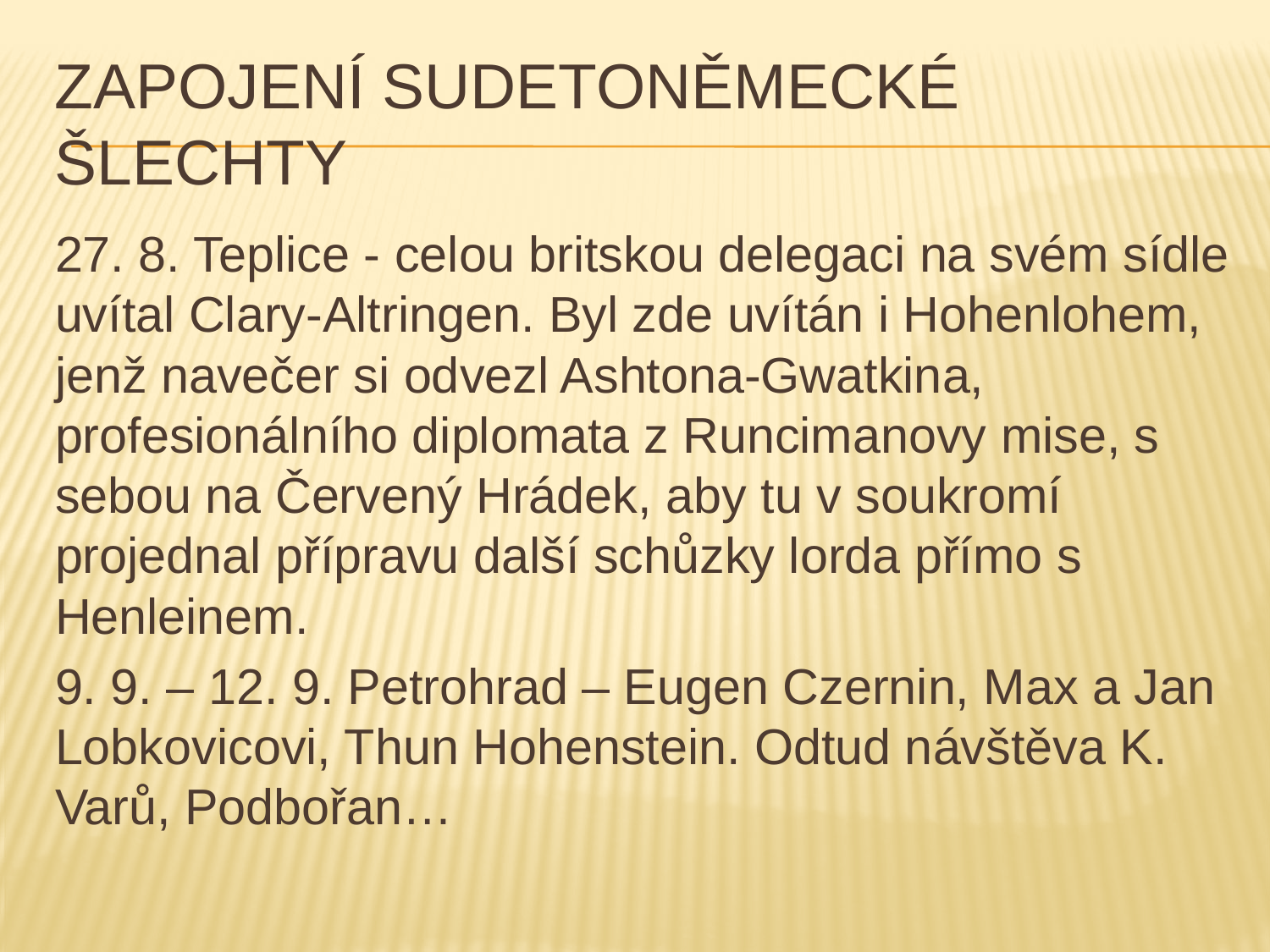

# zapojení sudetoněmecké šlechty
27. 8. Teplice - celou britskou delegaci na svém sídle uvítal Clary-Altringen. Byl zde uvítán i Hohenlohem, jenž navečer si odvezl Ashtona-Gwatkina, profesionálního diplomata z Runcimanovy mise, s sebou na Červený Hrádek, aby tu v soukromí projednal přípravu další schůzky lorda přímo s Henleinem.
9. 9. – 12. 9. Petrohrad – Eugen Czernin, Max a Jan Lobkovicovi, Thun Hohenstein. Odtud návštěva K. Varů, Podbořan…